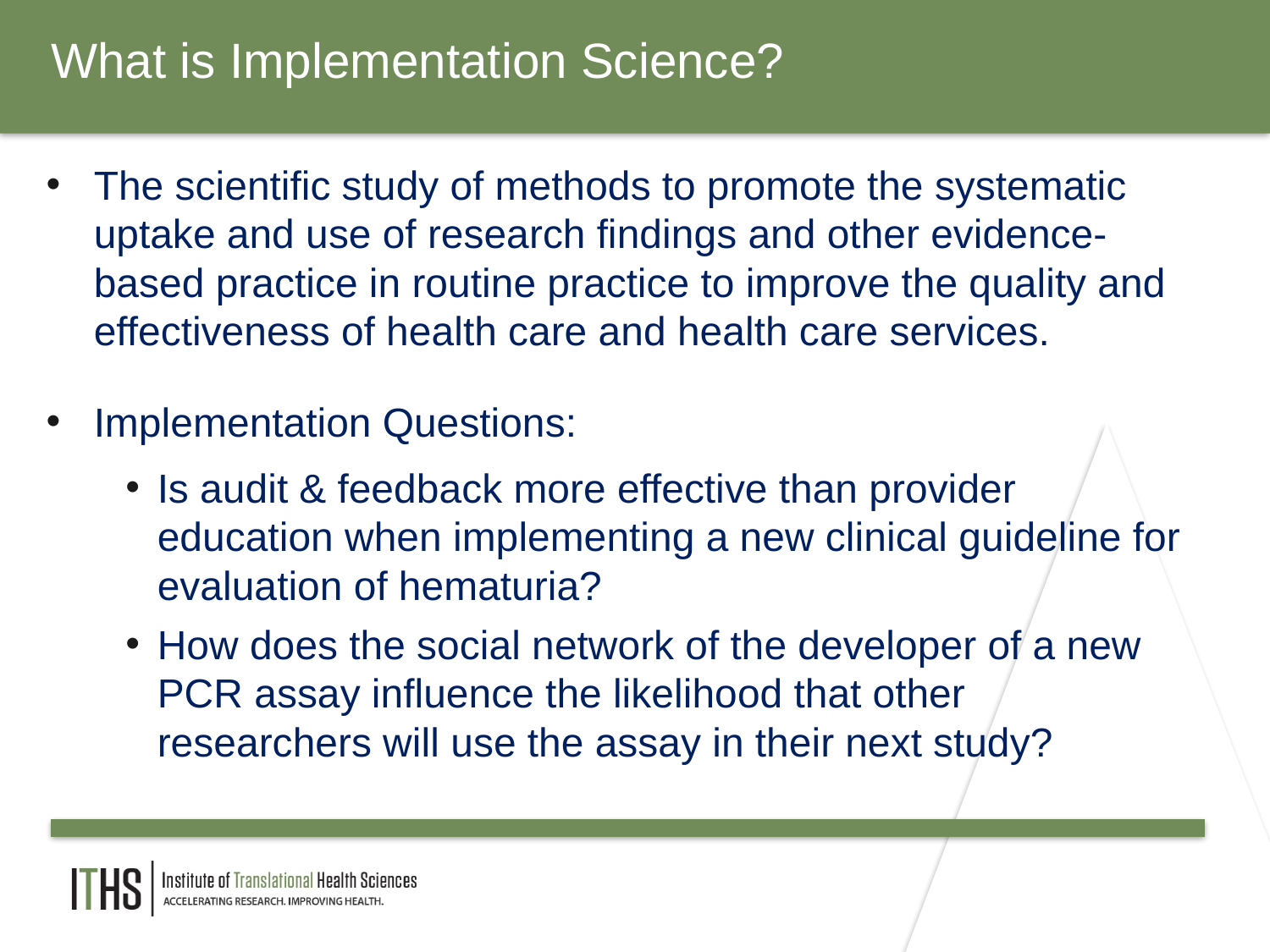

What is Implementation Science?
The scientific study of methods to promote the systematic uptake and use of research findings and other evidence-based practice in routine practice to improve the quality and effectiveness of health care and health care services.
Implementation Questions:
Is audit & feedback more effective than provider education when implementing a new clinical guideline for evaluation of hematuria?
How does the social network of the developer of a new PCR assay influence the likelihood that other researchers will use the assay in their next study?